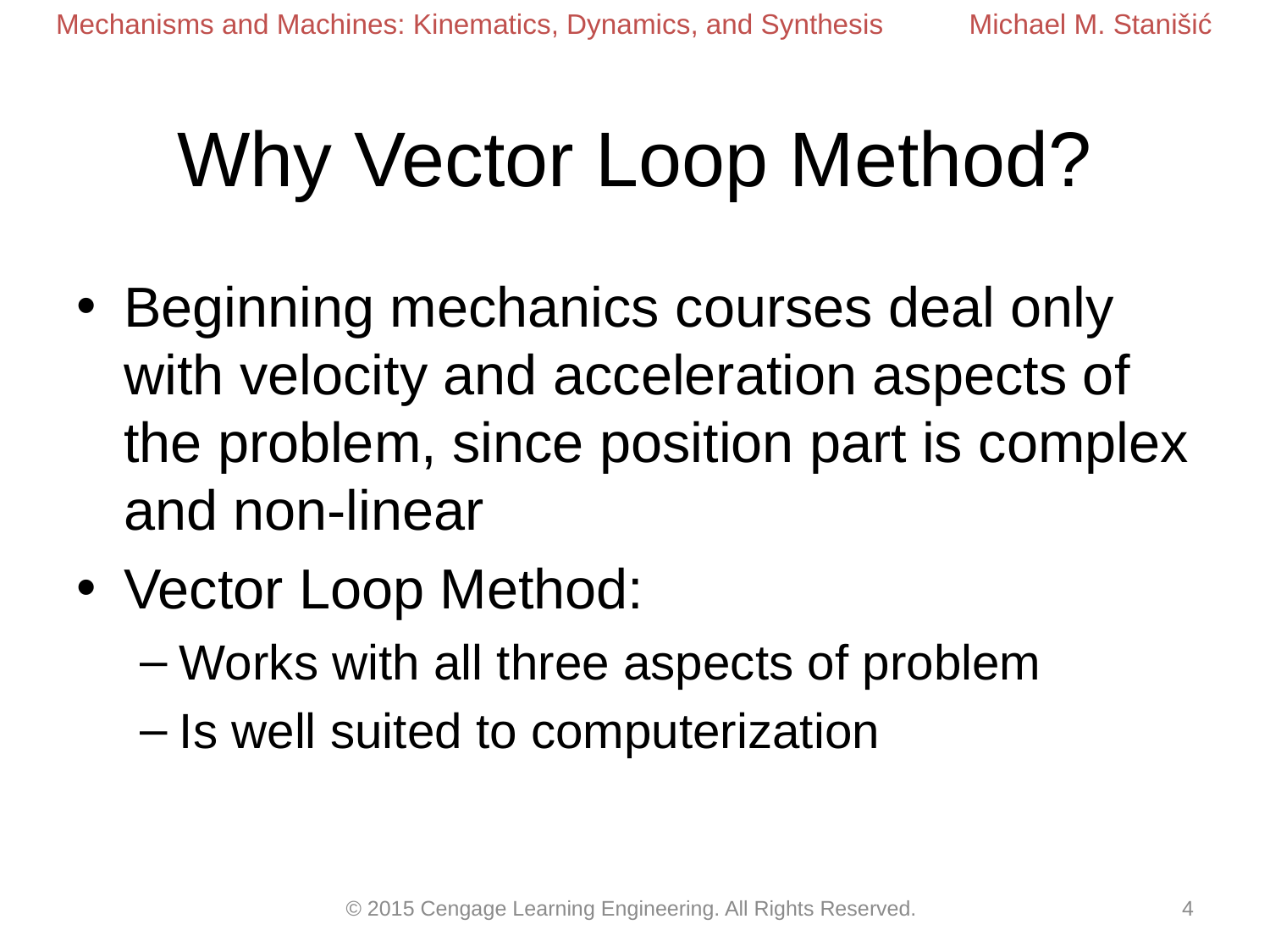

# Why Vector Loop Method?
Beginning mechanics courses deal only with velocity and acceleration aspects of the problem, since position part is complex and non-linear
Vector Loop Method:
Works with all three aspects of problem
Is well suited to computerization

© 2015 Cengage Learning Engineering. All Rights Reserved.
4